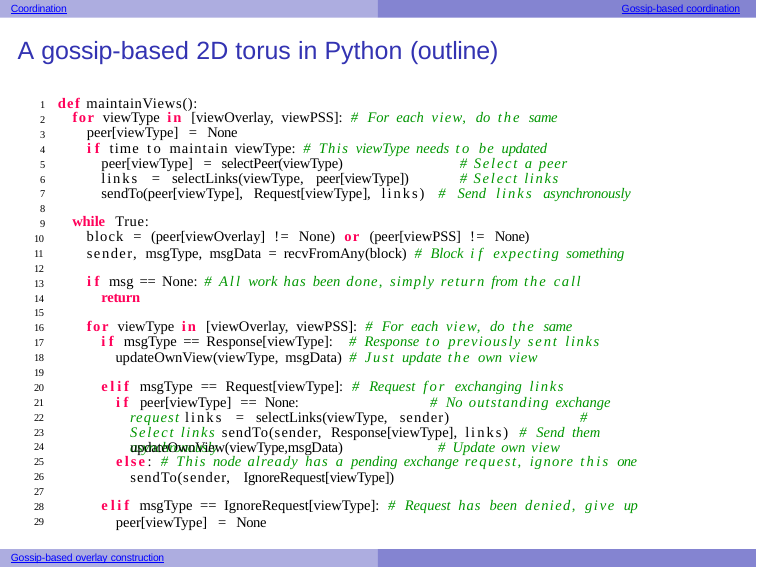

Coordination
Gossip-based coordination
A gossip-based 2D torus in Python (outline)
1 def maintainViews():
for viewType in [viewOverlay, viewPSS]: # For each view, do the same
peer[viewType] = None
if time to maintain viewType: # This viewType needs to be updated
2
3
4
5
6
7
8
9
10
11
12
13
14
15
16
17
18
19
20
21
22
23
24
25
26
27
28
29
peer[viewType] = selectPeer(viewType)	# Select a peer
links = selectLinks(viewType, peer[viewType])	# Select links
sendTo(peer[viewType], Request[viewType], links) # Send links asynchronously
while True:
block = (peer[viewOverlay] != None) or (peer[viewPSS] != None)
sender, msgType, msgData = recvFromAny(block) # Block if expecting something
if msg == None: # All work has been done, simply return from the call
return
for viewType in [viewOverlay, viewPSS]: # For each view, do the same
if msgType == Response[viewType]:  # Response to previously sent links
updateOwnView(viewType, msgData) # Just update the own view
elif msgType == Request[viewType]: # Request for exchanging links
if peer[viewType] == None:	# No outstanding exchange request links = selectLinks(viewType, sender)	# Select links sendTo(sender, Response[viewType], links) # Send them asynchronously
updateOwnView(viewType,msgData)	# Update own view
else: # This node already has a pending exchange request, ignore this one
sendTo(sender, IgnoreRequest[viewType])
elif msgType == IgnoreRequest[viewType]: # Request has been denied, give up
peer[viewType] = None

Gossip-based overlay construction